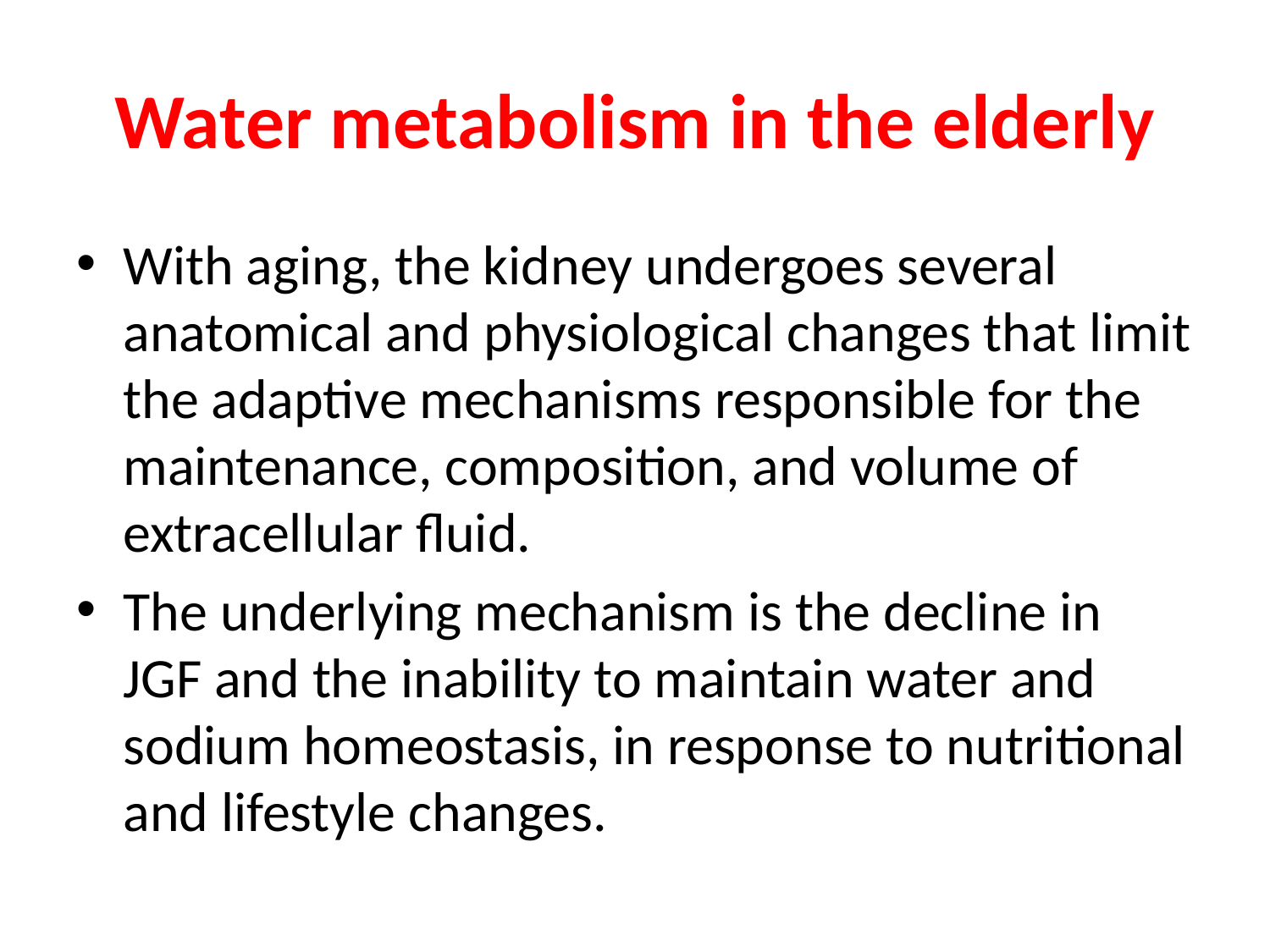

# Water metabolism in the elderly
With aging, the kidney undergoes several anatomical and physiological changes that limit the adaptive mechanisms responsible for the maintenance, composition, and volume of extracellular fluid.
The underlying mechanism is the decline in JGF and the inability to maintain water and sodium homeostasis, in response to nutritional and lifestyle changes.